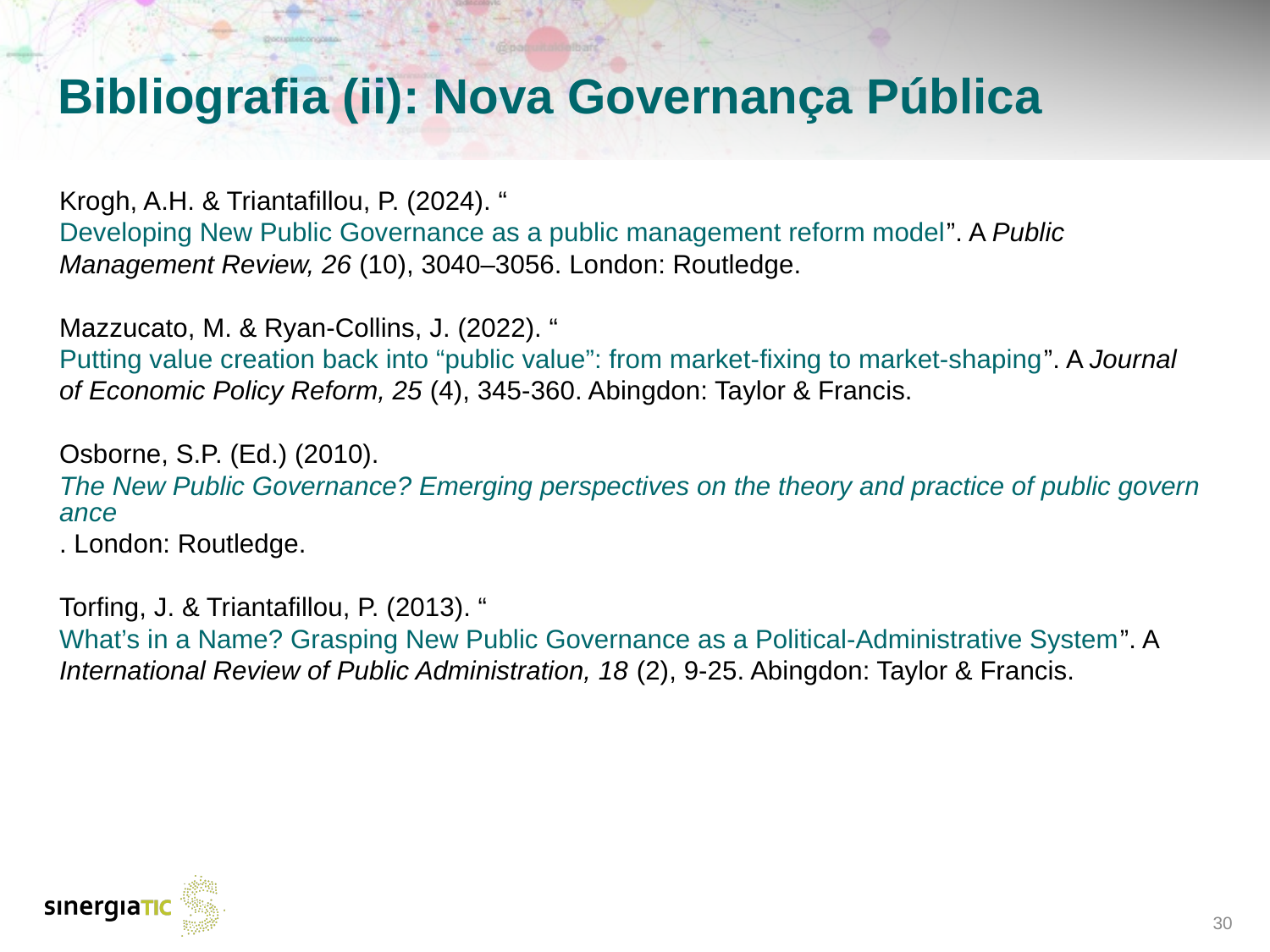

# Bibliografia (ii): Nova Governança Pública
Krogh, A.H. & Triantafillou, P. (2024). “Developing New Public Governance as a public management reform model”. A Public Management Review, 26 (10), 3040–3056. London: Routledge.
Mazzucato, M. & Ryan-Collins, J. (2022). “Putting value creation back into “public value”: from market-fixing to market-shaping”. A Journal of Economic Policy Reform, 25 (4), 345-360. Abingdon: Taylor & Francis.
Osborne, S.P. (Ed.) (2010). The New Public Governance? Emerging perspectives on the theory and practice of public governance. London: Routledge.
Torfing, J. & Triantafillou, P. (2013). “What’s in a Name? Grasping New Public Governance as a Political-Administrative System”. A International Review of Public Administration, 18 (2), 9-25. Abingdon: Taylor & Francis.